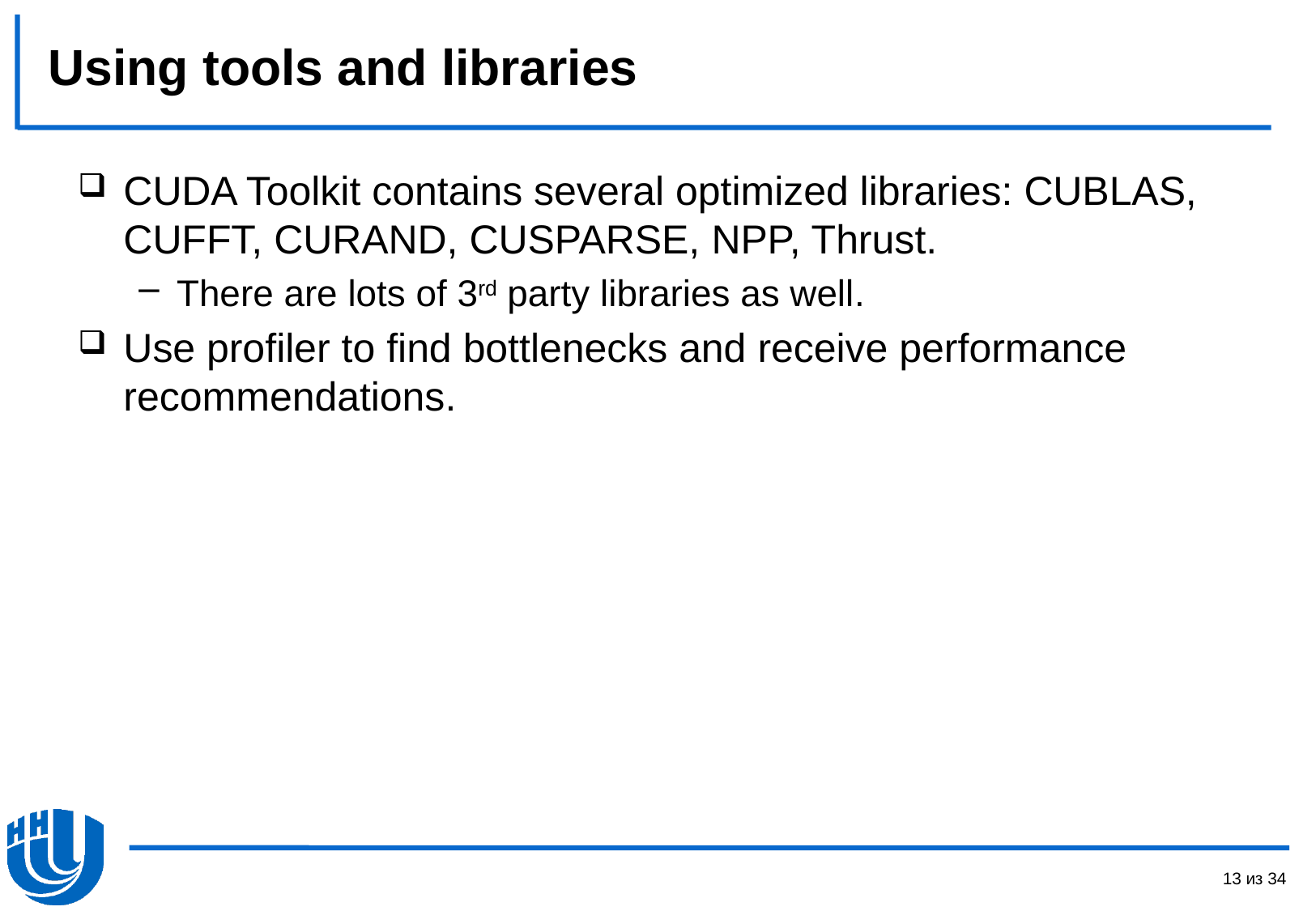

# Using tools and libraries
CUDA Toolkit contains several optimized libraries: CUBLAS, CUFFT, CURAND, CUSPARSE, NPP, Thrust.
There are lots of 3rd party libraries as well.
Use profiler to find bottlenecks and receive performance recommendations.

13